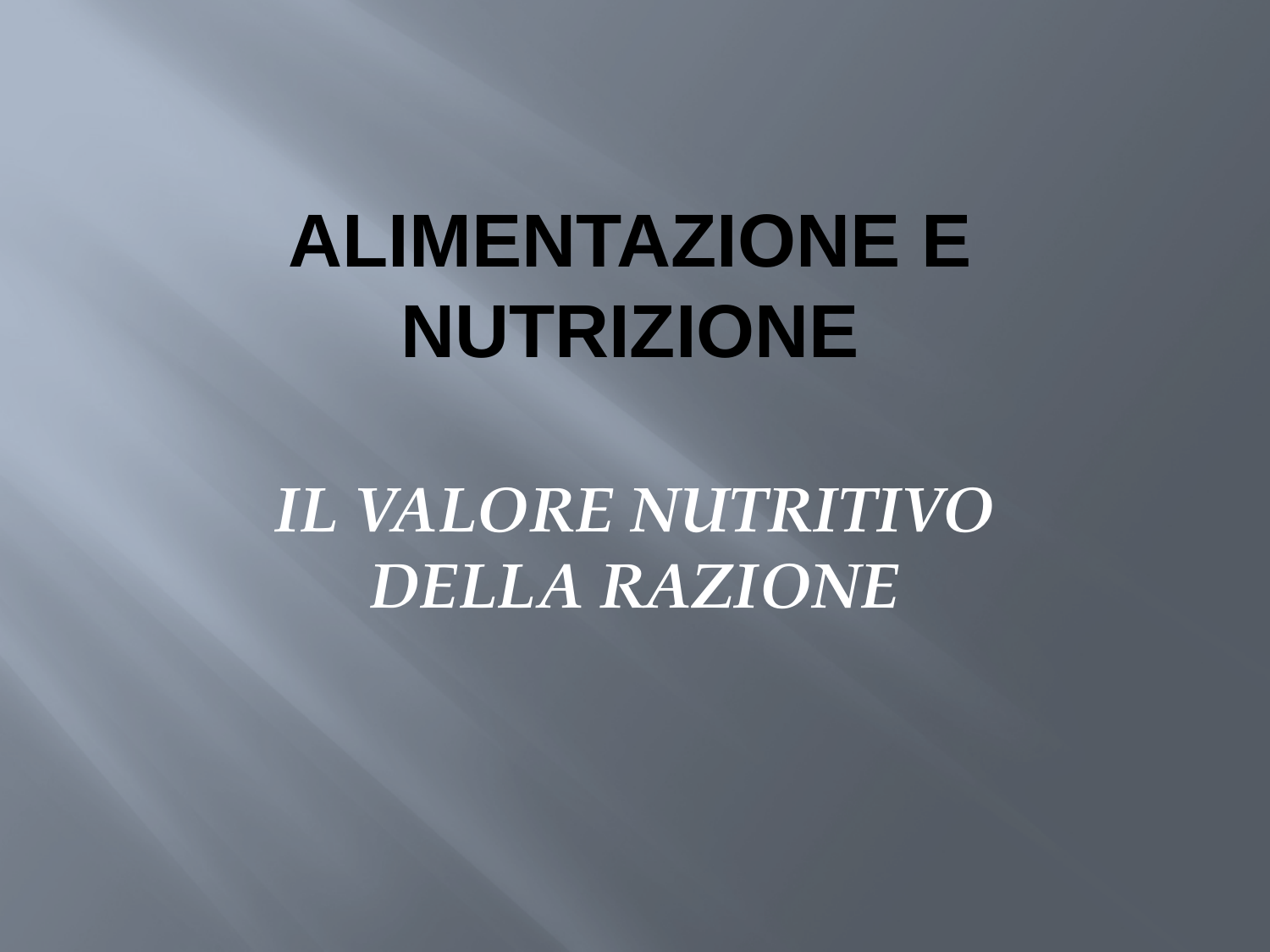

# Alimentazione e nutrizione
IL VALORE NUTRITIVO DELLA RAZIONE